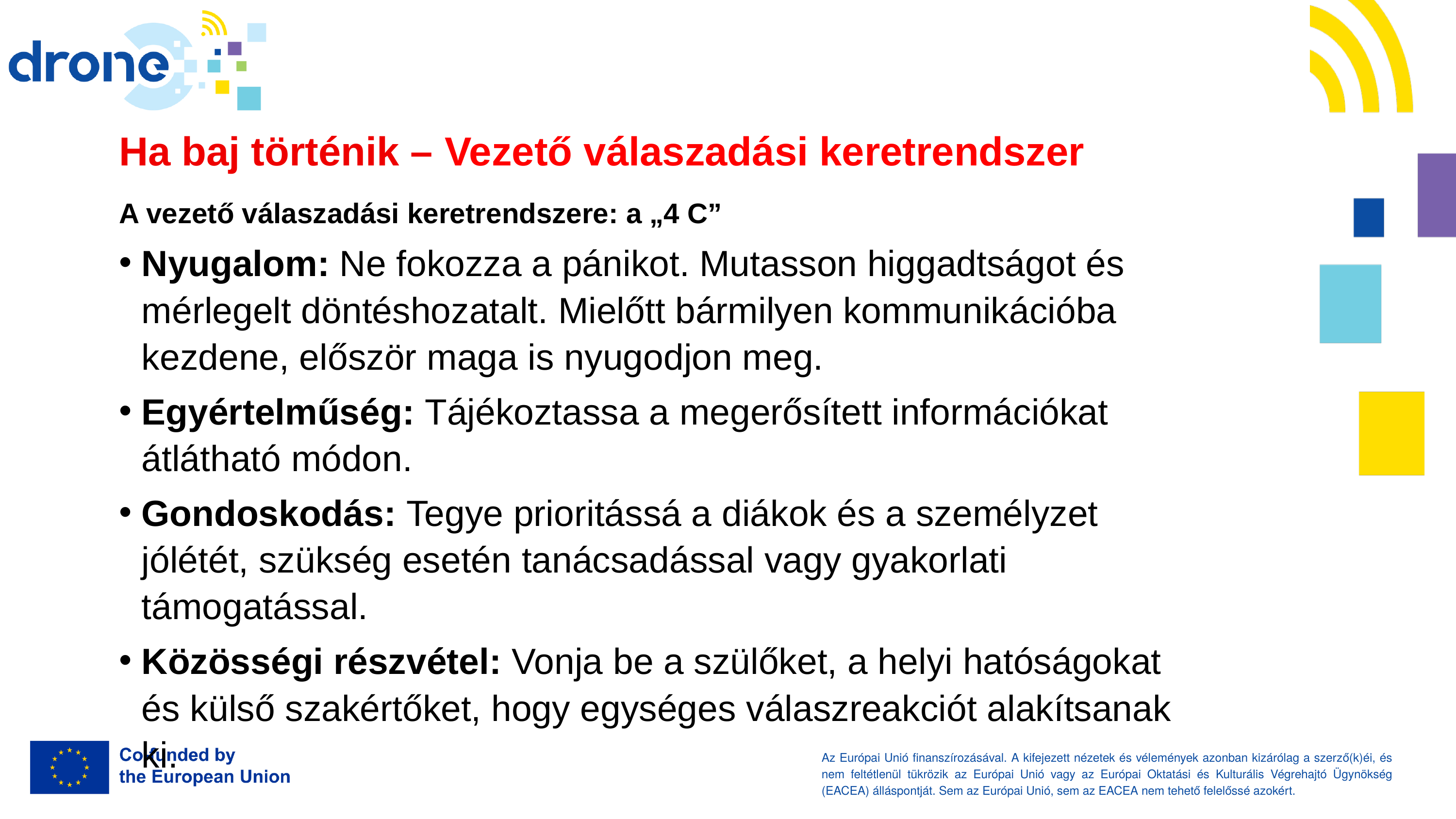

Ha baj történik – Vezető válaszadási keretrendszer
.
02.
A vezető válaszadási keretrendszere: a „4 C”
Nyugalom: Ne fokozza a pánikot. Mutasson higgadtságot és mérlegelt döntéshozatalt. Mielőtt bármilyen kommunikációba kezdene, először maga is nyugodjon meg.
Egyértelműség: Tájékoztassa a megerősített információkat átlátható módon.
Gondoskodás: Tegye prioritássá a diákok és a személyzet jólétét, szükség esetén tanácsadással vagy gyakorlati támogatással.
Közösségi részvétel: Vonja be a szülőket, a helyi hatóságokat és külső szakértőket, hogy egységes válaszreakciót alakítsanak ki.
01.
03.
04.

Az Európai Unió finanszírozásával. A kifejezett nézetek és vélemények azonban kizárólag a szerző(k)éi, és nem feltétlenül tükrözik az Európai Unió vagy az Európai Oktatási és Kulturális Végrehajtó Ügynökség (EACEA) álláspontját. Sem az Európai Unió, sem az EACEA nem tehető felelőssé azokért.